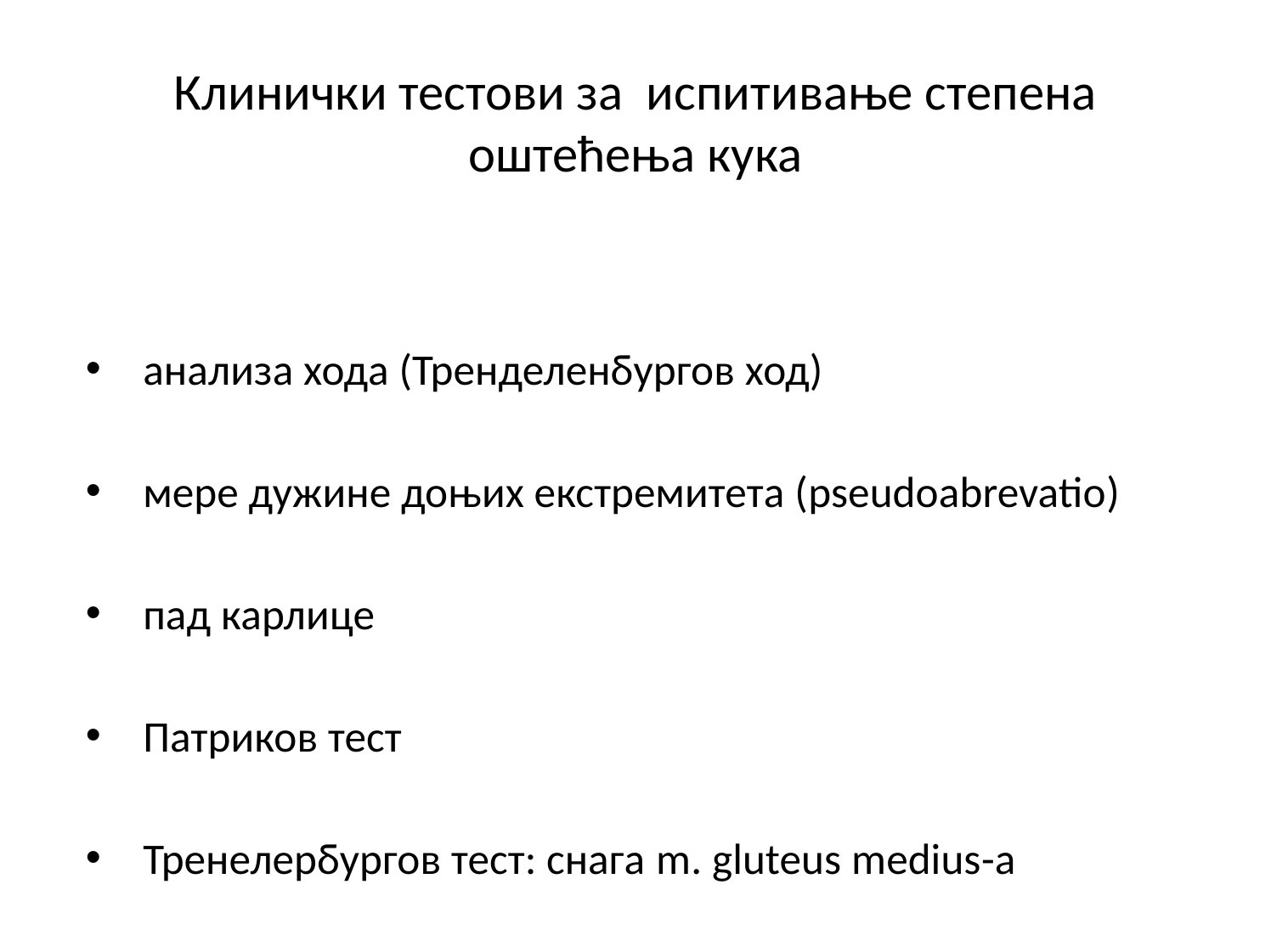

# Клинички тестови за  испитивање степена оштећења кука

 анализа хода (Тренделенбургов ход)

 мере дужине доњих екстремитета (pseudoabrevatio)

 пад карлице

 Патриков тест

 Тренелербургов тест: снага m. gluteus medius-a